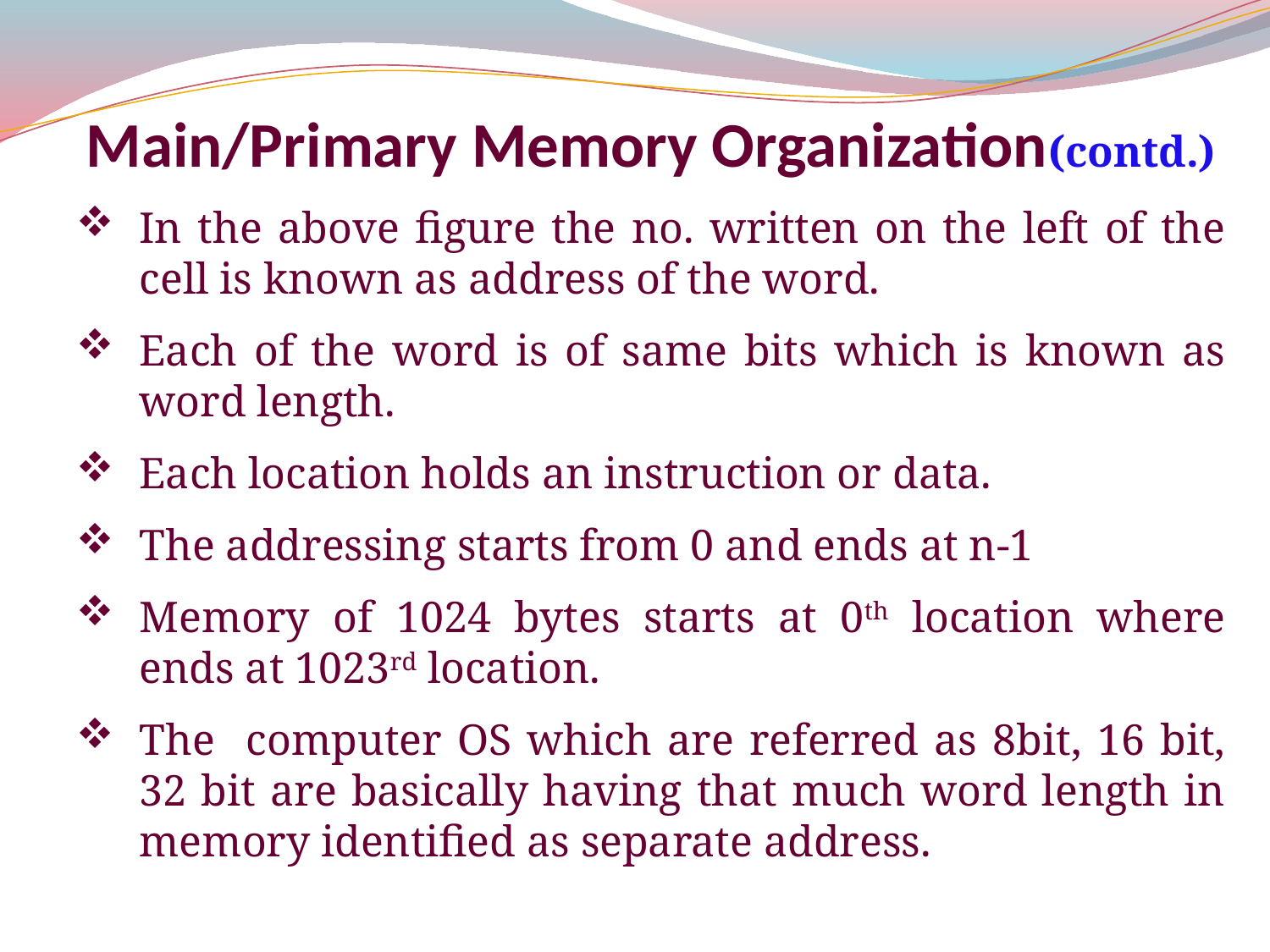

Main/Primary Memory Organization(contd.)
In the above figure the no. written on the left of the cell is known as address of the word.
Each of the word is of same bits which is known as word length.
Each location holds an instruction or data.
The addressing starts from 0 and ends at n-1
Memory of 1024 bytes starts at 0th location where ends at 1023rd location.
The  computer OS which are referred as 8bit, 16 bit, 32 bit are basically having that much word length in memory identified as separate address.